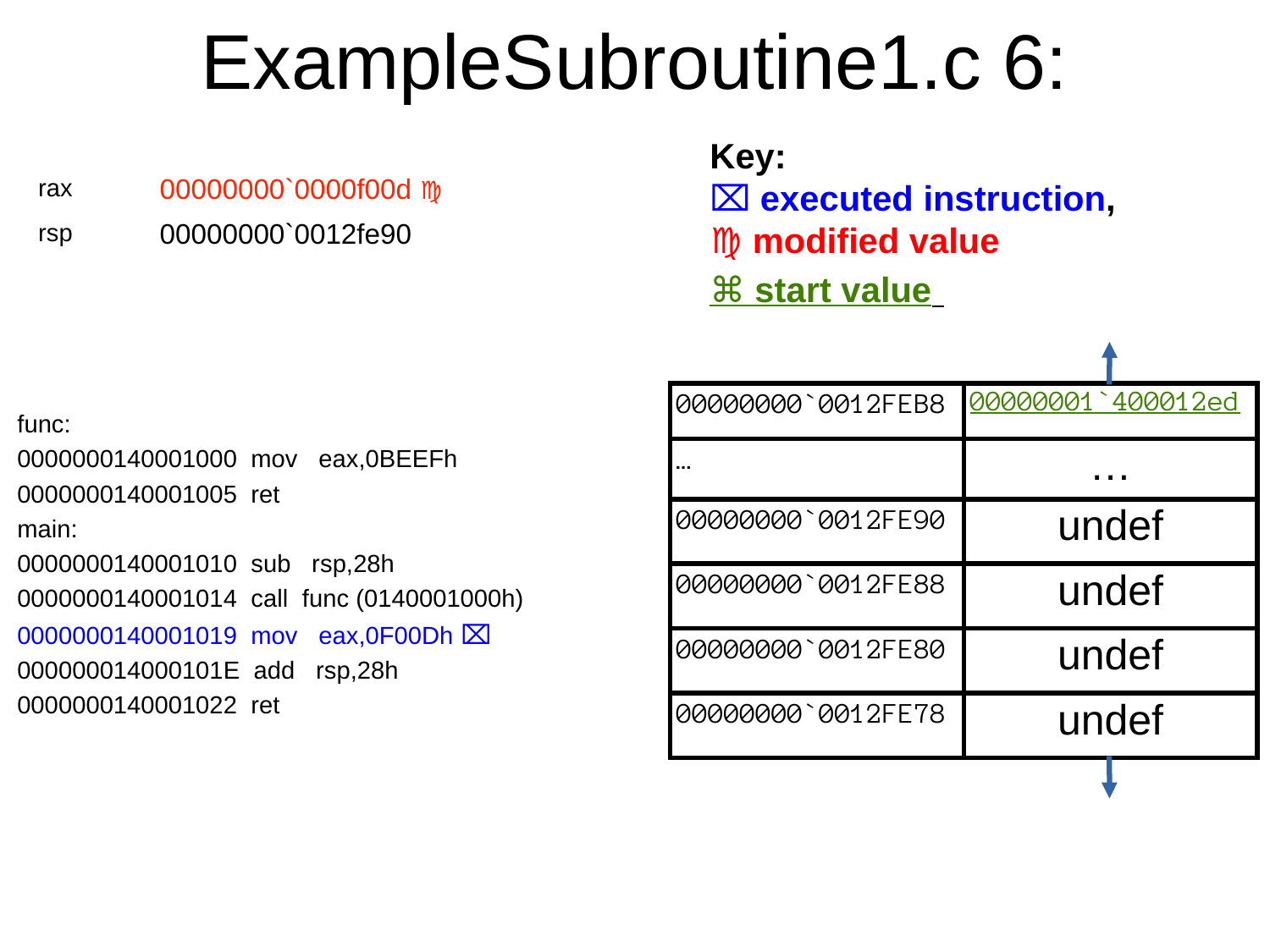

ExampleSubroutine1.c 6:
Key:
⌧ executed instruction,
♍ modified value
⌘ start value
| rax | 00000000`0000f00d ♍ |
| --- | --- |
| rsp | 00000000`0012fe90 |

| 00000000`0012FEB8 | 00000001`400012ed |
| --- | --- |
| … | … |
| 00000000`0012FE90 | undef |
| 00000000`0012FE88 | undef |
| 00000000`0012FE80 | undef |
| 00000000`0012FE78 | undef |
func:
0000000140001000  mov   eax,0BEEFh
0000000140001005  ret
main:
0000000140001010  sub   rsp,28h
0000000140001014  call  func (0140001000h)
0000000140001019  mov   eax,0F00Dh ⌧
000000014000101E  add   rsp,28h
0000000140001022  ret